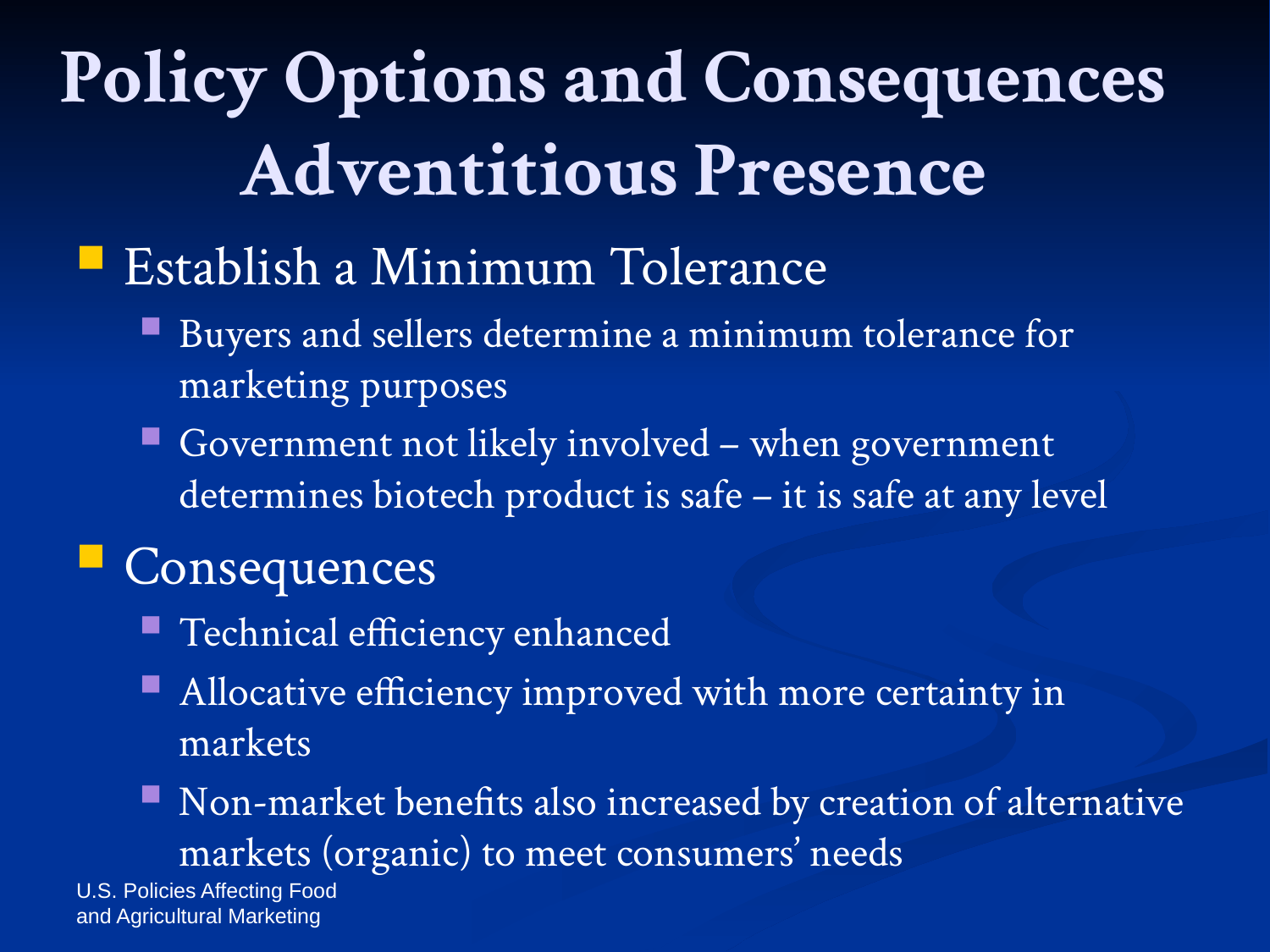

# Policy Options and Consequences Adventitious Presence
Establish a Minimum Tolerance
Buyers and sellers determine a minimum tolerance for marketing purposes
Government not likely involved – when government determines biotech product is safe – it is safe at any level
Consequences
Technical efficiency enhanced
Allocative efficiency improved with more certainty in markets
Non-market benefits also increased by creation of alternative markets (organic) to meet consumers’ needs

U.S. Policies Affecting Food and Agricultural Marketing